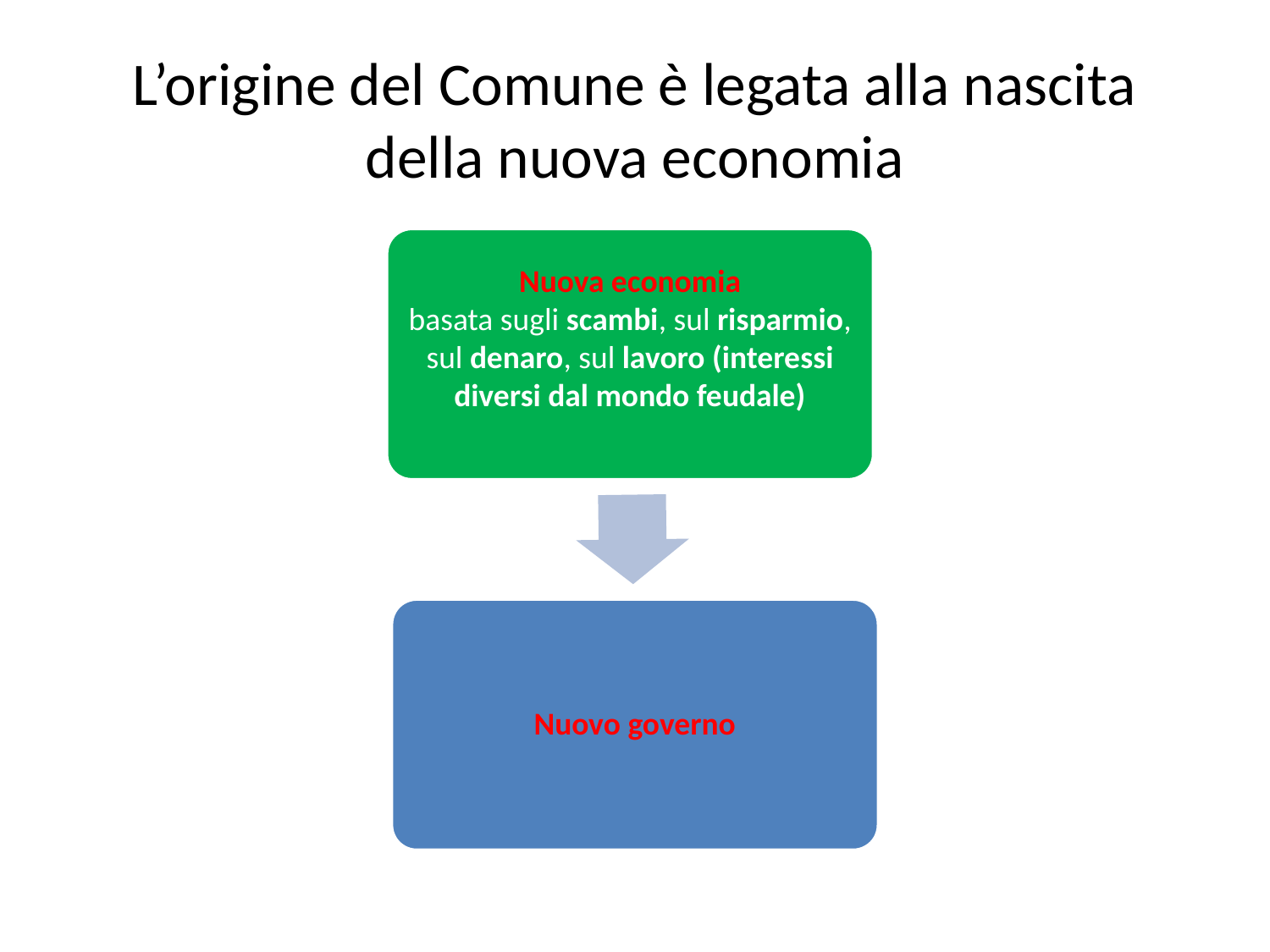

# L’origine del Comune è legata alla nascita della nuova economia
Nuova economia
basata sugli scambi, sul risparmio, sul denaro, sul lavoro (interessi diversi dal mondo feudale)

Nuovo governo